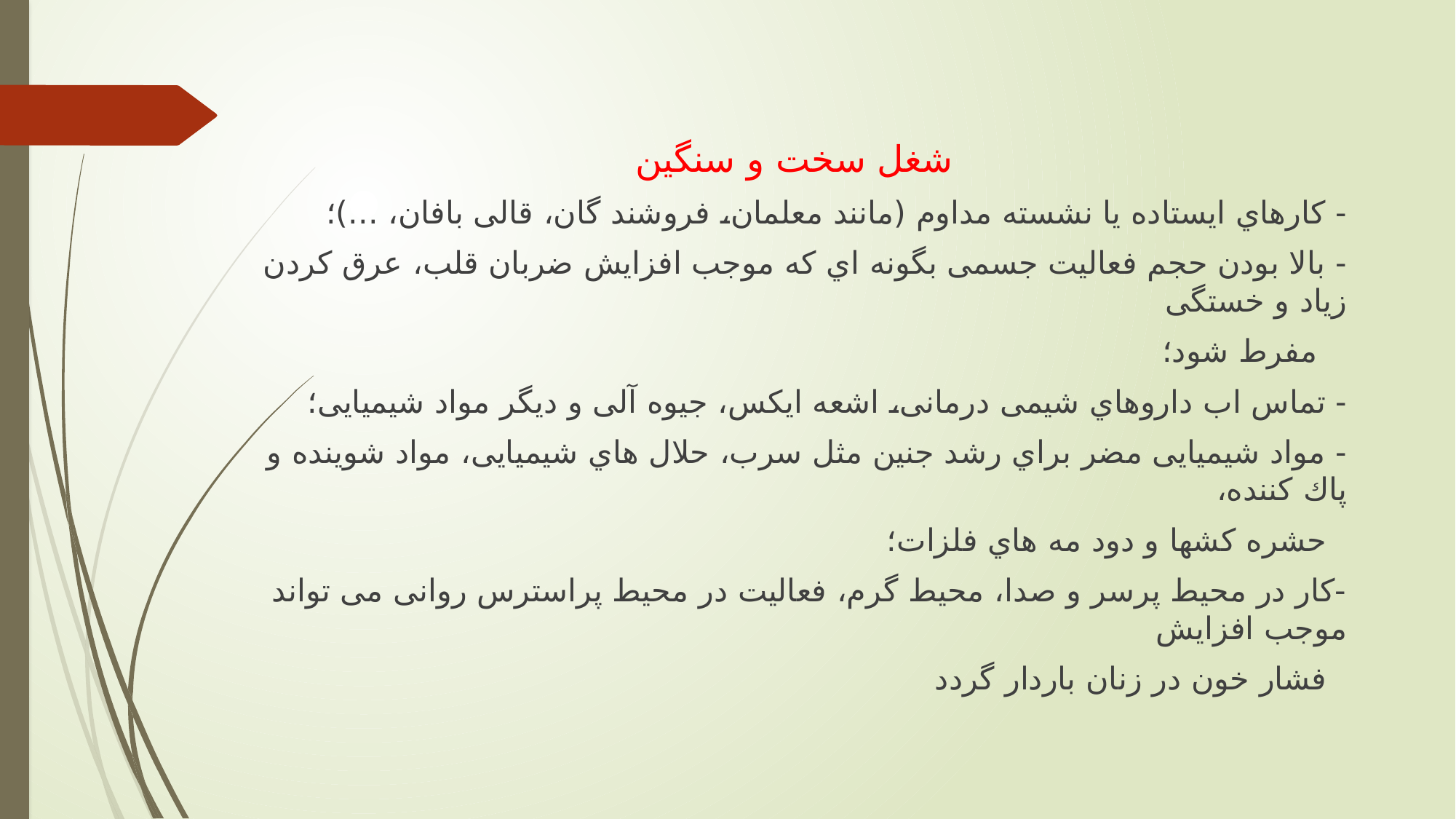

شغل سخت و سنگین
- كارهاي ايستاده يا نشسته مداوم (مانند معلمان، فروشند گان، قالی بافان، ...)؛
- بالا بودن حجم فعالیت جسمی بگونه اي كه موجب افزايش ضربان قلب، عرق كردن زياد و خستگی
   مفرط شود؛
- تماس اب داروهاي شیمی درمانی، اشعه ايكس، جیوه آلی و ديگر مواد شیمیايی؛
- مواد شیمیايی مضر براي رشد جنین مثل سرب، حلال هاي شیمیايی، مواد شوينده و پاك كننده،
  حشره كشها و دود مه هاي فلزات؛
-كار در محیط پرسر و صدا، محیط گرم، فعالیت در محیط پراسترس روانی می تواند موجب افزايش
  فشار خون در زنان باردار گردد